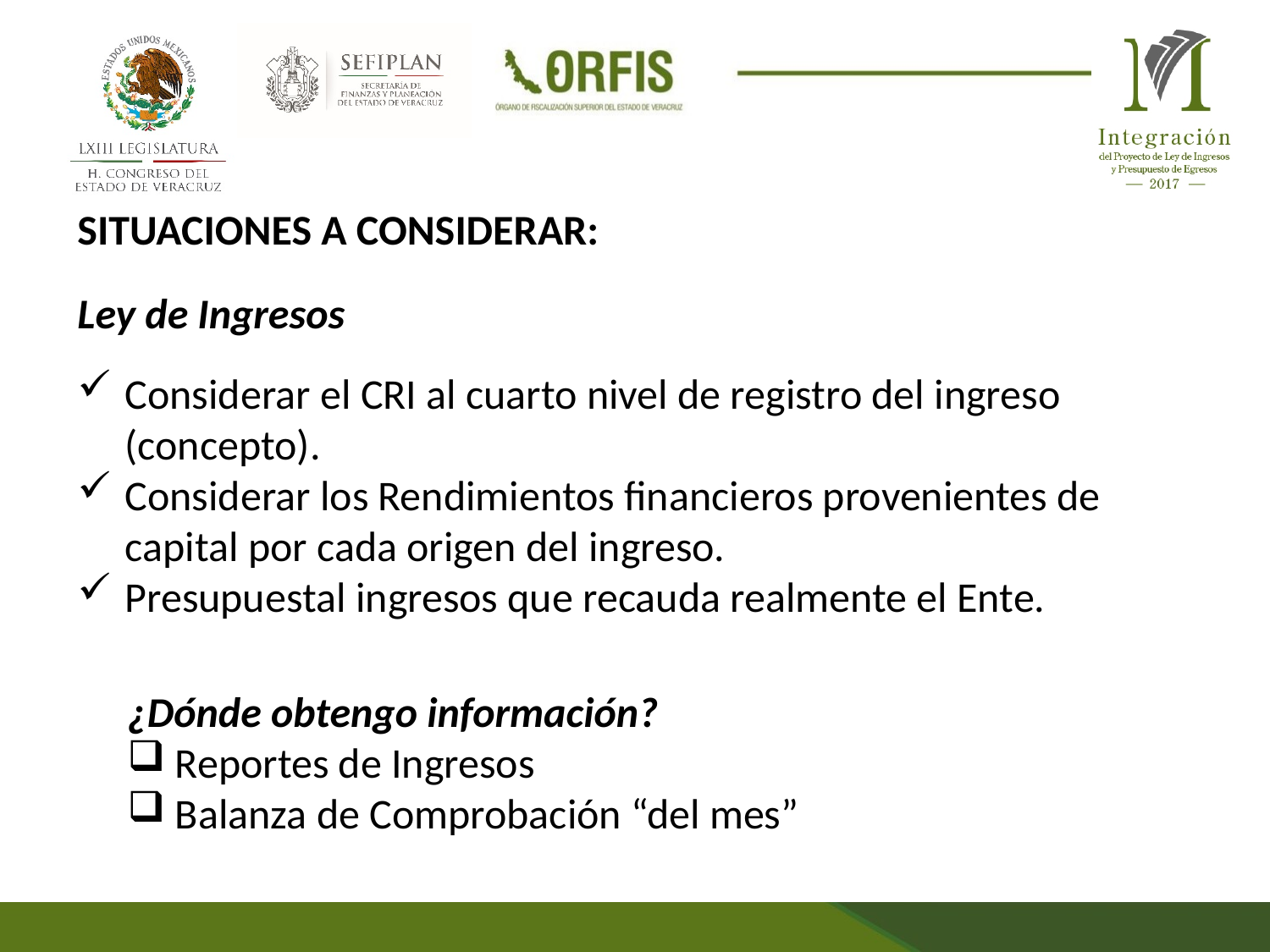

SITUACIONES A CONSIDERAR:

Ley de Ingresos

Considerar el CRI al cuarto nivel de registro del ingreso (concepto).
Considerar los Rendimientos financieros provenientes de capital por cada origen del ingreso.
Presupuestal ingresos que recauda realmente el Ente.

¿Dónde obtengo información?
Reportes de Ingresos
Balanza de Comprobación “del mes”